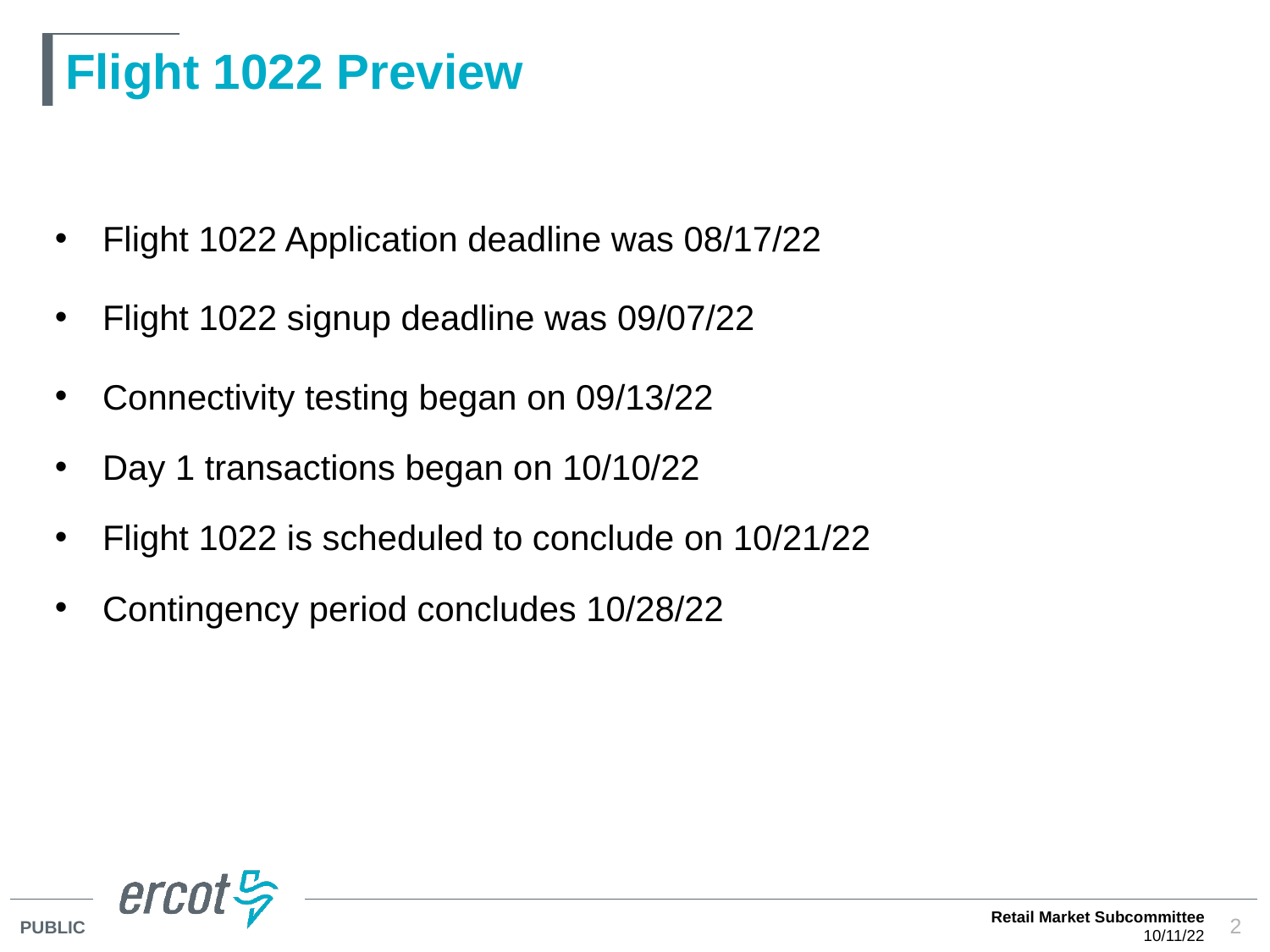

# Flight 1022 Preview
Flight 1022 Application deadline was 08/17/22
Flight 1022 signup deadline was 09/07/22
Connectivity testing began on 09/13/22
Day 1 transactions began on 10/10/22
Flight 1022 is scheduled to conclude on 10/21/22
Contingency period concludes 10/28/22
Retail Market Subcommittee
10/11/22
2